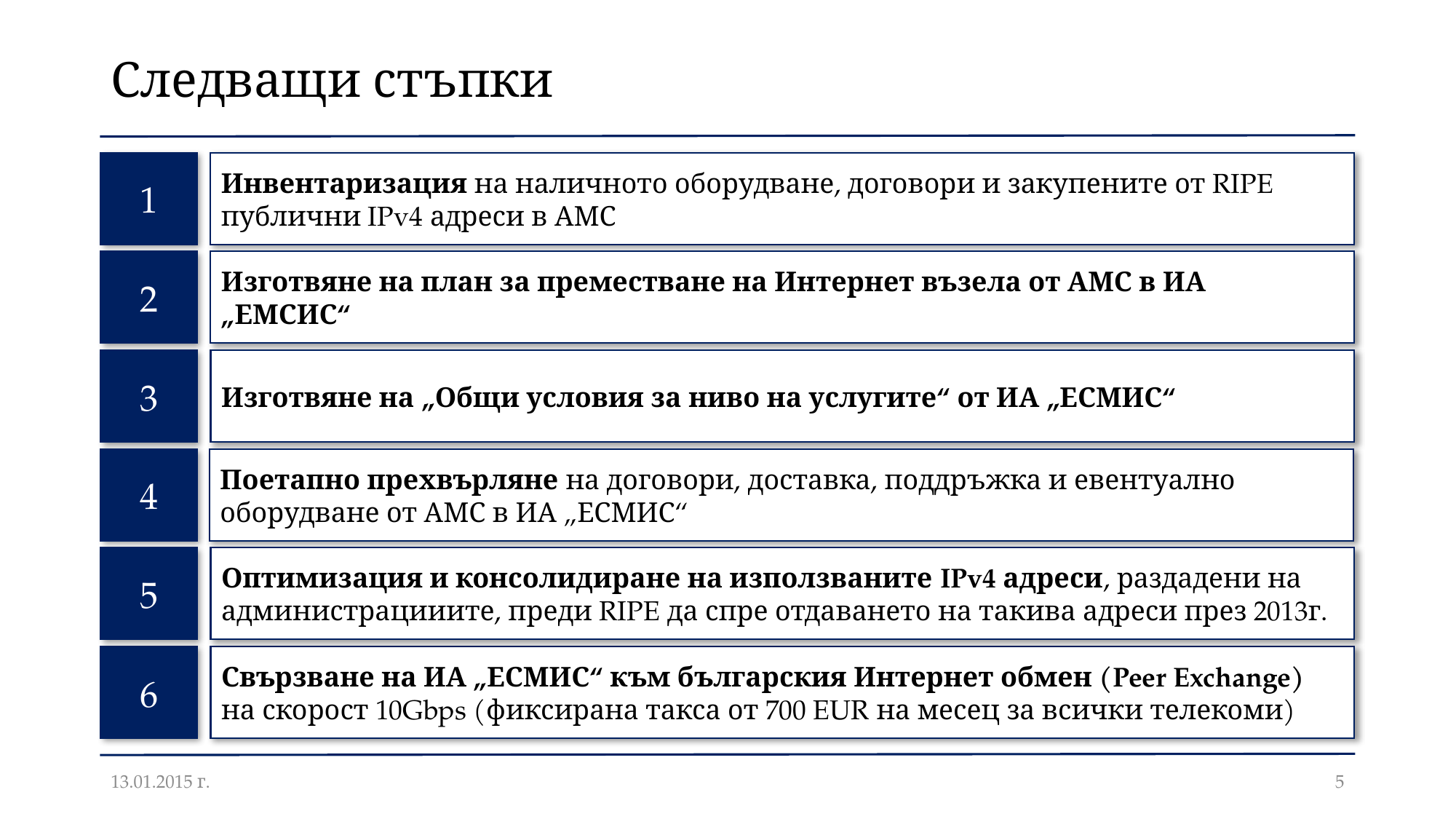

# Следващи стъпки
1
Инвентаризация на наличното оборудване, договори и закупените от RIPE публични IPv4 адреси в АМС
2
Изготвяне на план за преместване на Интернет възела от АМС в ИА „ЕМСИС“
3
Изготвяне на „Общи условия за ниво на услугите“ от ИА „ЕСМИС“
Поетапно прехвърляне на договори, доставка, поддръжка и евентуално оборудване от АМС в ИА „ЕСМИС“
4
5
Оптимизация и консолидиране на използваните IPv4 адреси, раздадени на администрацииите, преди RIPE да спре отдаването на такива адреси през 2013г.
Свързване на ИА „ЕСМИС“ към българския Интернет обмен (Peer Exchange) на скорост 10Gbps (фиксирана такса от 700 EUR на месец за всички телекоми)
6
13.01.2015 г.
5